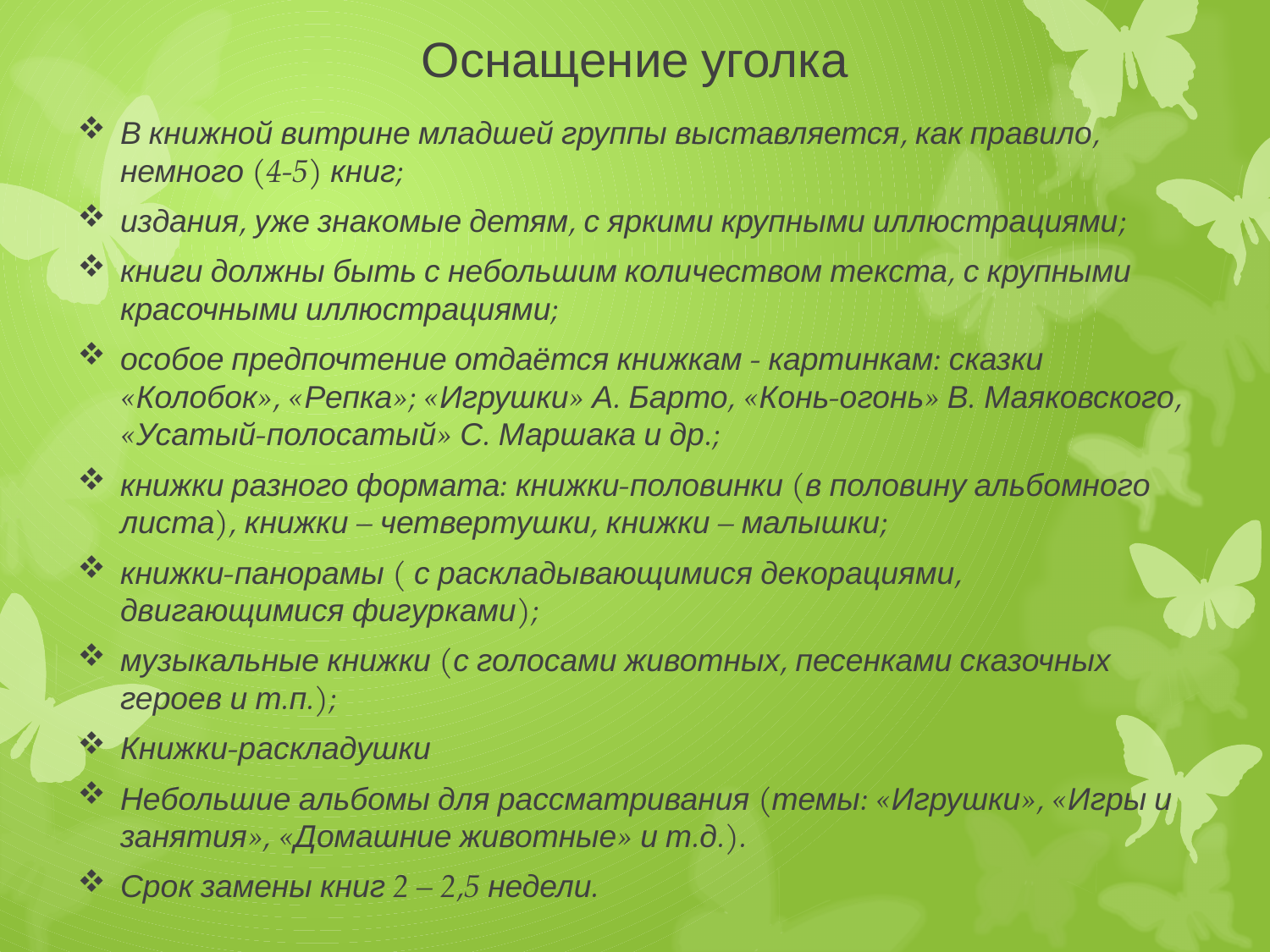

# Оснащение уголка
В книжной витрине младшей группы выставляется, как правило, немного (4-5) книг;
издания, уже знакомые детям, с яркими крупными иллюстрациями;
книги должны быть с небольшим количеством текста, с крупными красочными иллюстрациями;
особое предпочтение отдаётся книжкам - картинкам: сказки «Колобок», «Репка»; «Игрушки» А. Барто, «Конь-огонь» В. Маяковского, «Усатый-полосатый» С. Маршака и др.;
книжки разного формата: книжки-половинки (в половину альбомного листа), книжки – четвертушки, книжки – малышки;​
книжки-панорамы ( с раскладывающимися декорациями, двигающимися фигурками);​
музыкальные книжки (с голосами животных, песенками сказочных героев и т.п.);​
Книжки-раскладушки​
Небольшие альбомы для рассматривания (темы: «Игрушки», «Игры и занятия», «Домашние животные» и т.д.). ​
Срок замены книг 2 – 2,5 недели.